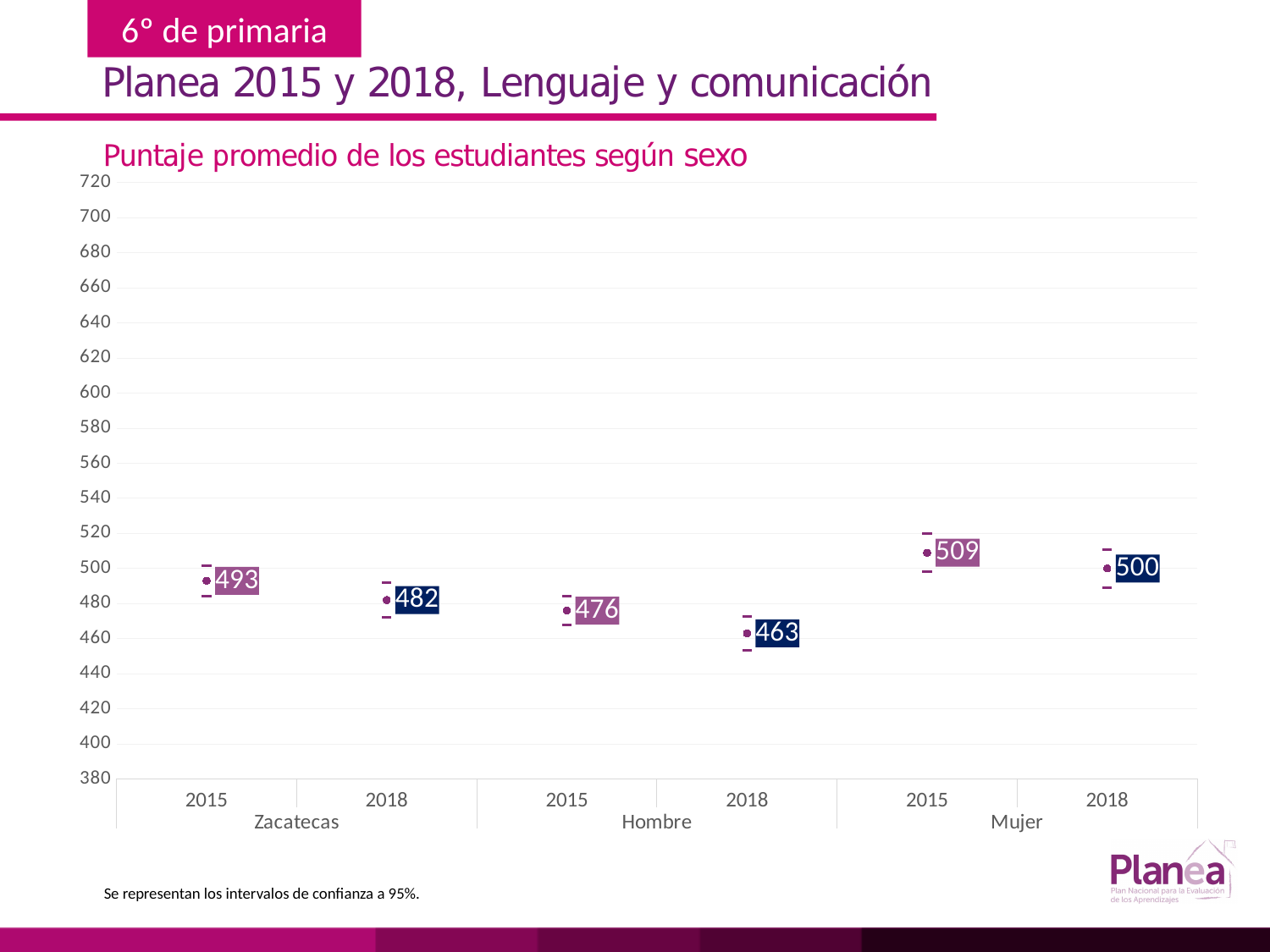

Planea 2015 y 2018, Lenguaje y comunicación

Puntaje promedio de los estudiantes según sexo

### Chart

| Category |  |  |  |
|---|---|---|---|
| 2015 | 484.244 | 501.756 | 493.0 |
| 2018 | 472.249 | 491.751 | 482.0 |
| 2015 | 467.642 | 484.358 | 476.0 |
| 2018 | 453.249 | 472.751 | 463.0 |
| 2015 | 498.254 | 519.746 | 509.0 |
| 2018 | 489.055 | 510.945 | 500.0 |
Se representan los intervalos de confianza a 95%.